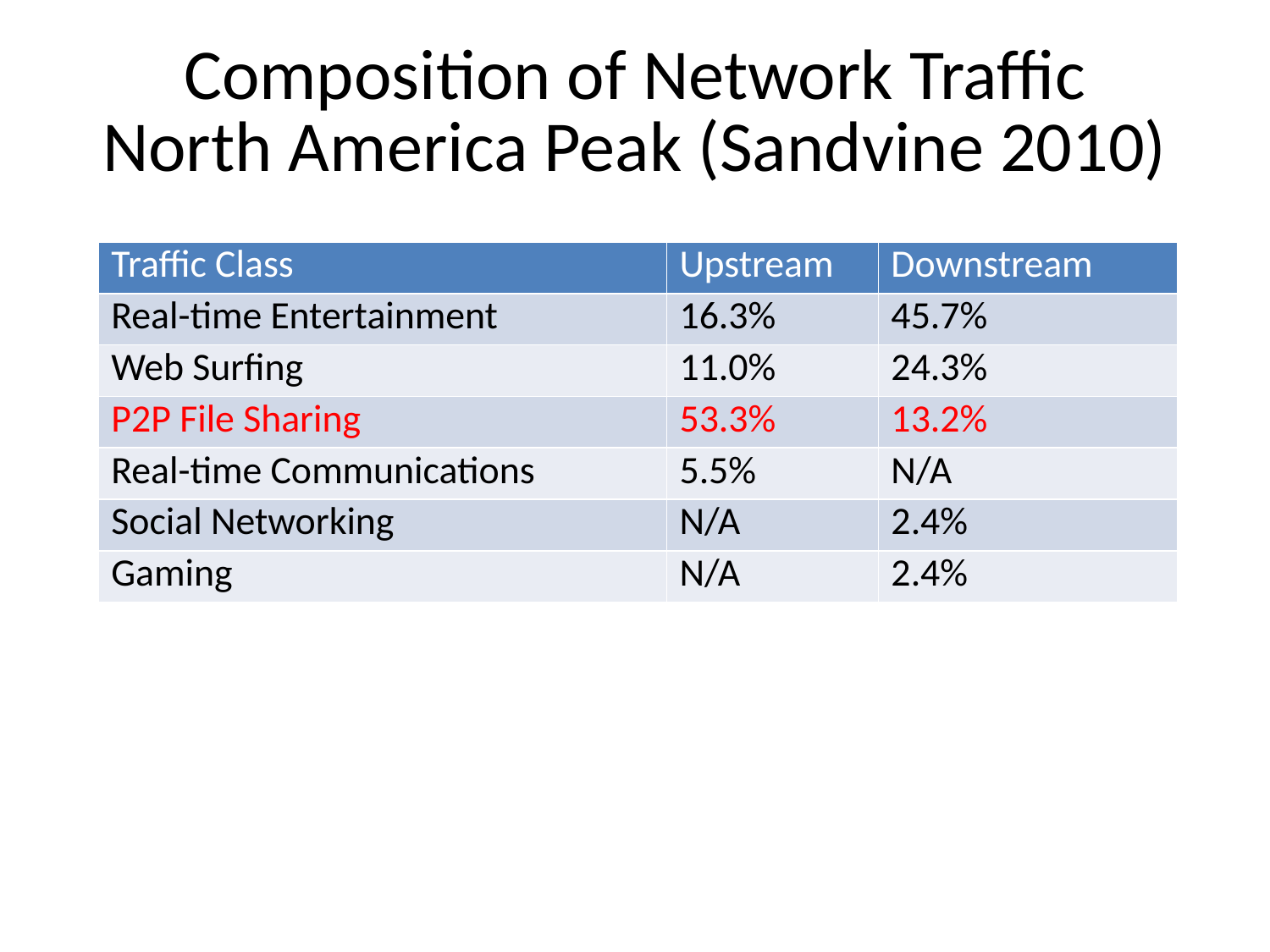

# Composition of Network Traffic North America Peak (Sandvine 2010)
| Traffic Class | Upstream | Downstream |
| --- | --- | --- |
| Real-time Entertainment | 16.3% | 45.7% |
| Web Surfing | 11.0% | 24.3% |
| P2P File Sharing | 53.3% | 13.2% |
| Real-time Communications | 5.5% | N/A |
| Social Networking | N/A | 2.4% |
| Gaming | N/A | 2.4% |